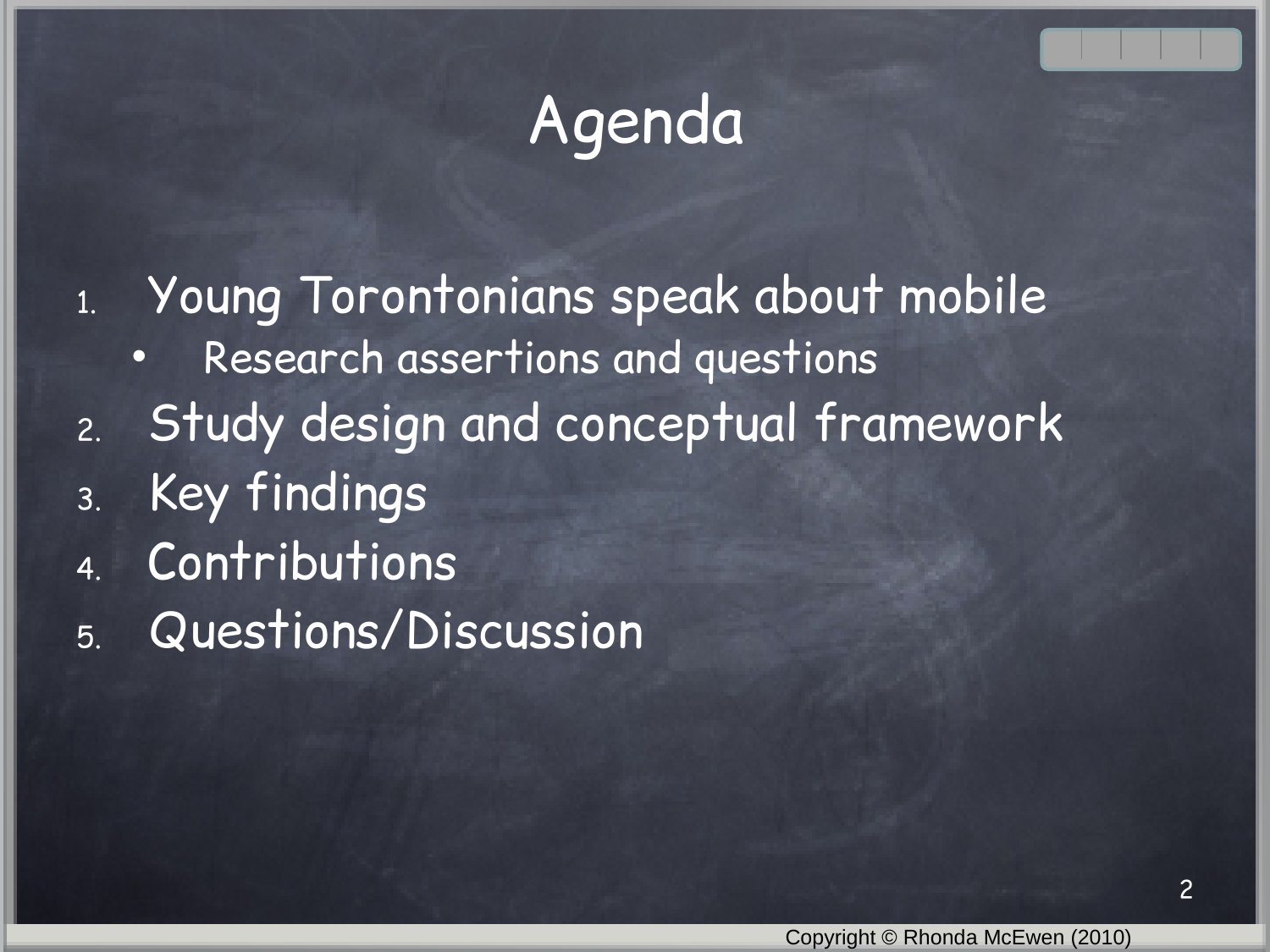

# Agenda

Young Torontonians speak about mobile
Research assertions and questions
Study design and conceptual framework
Key findings
Contributions
Questions/Discussion
2